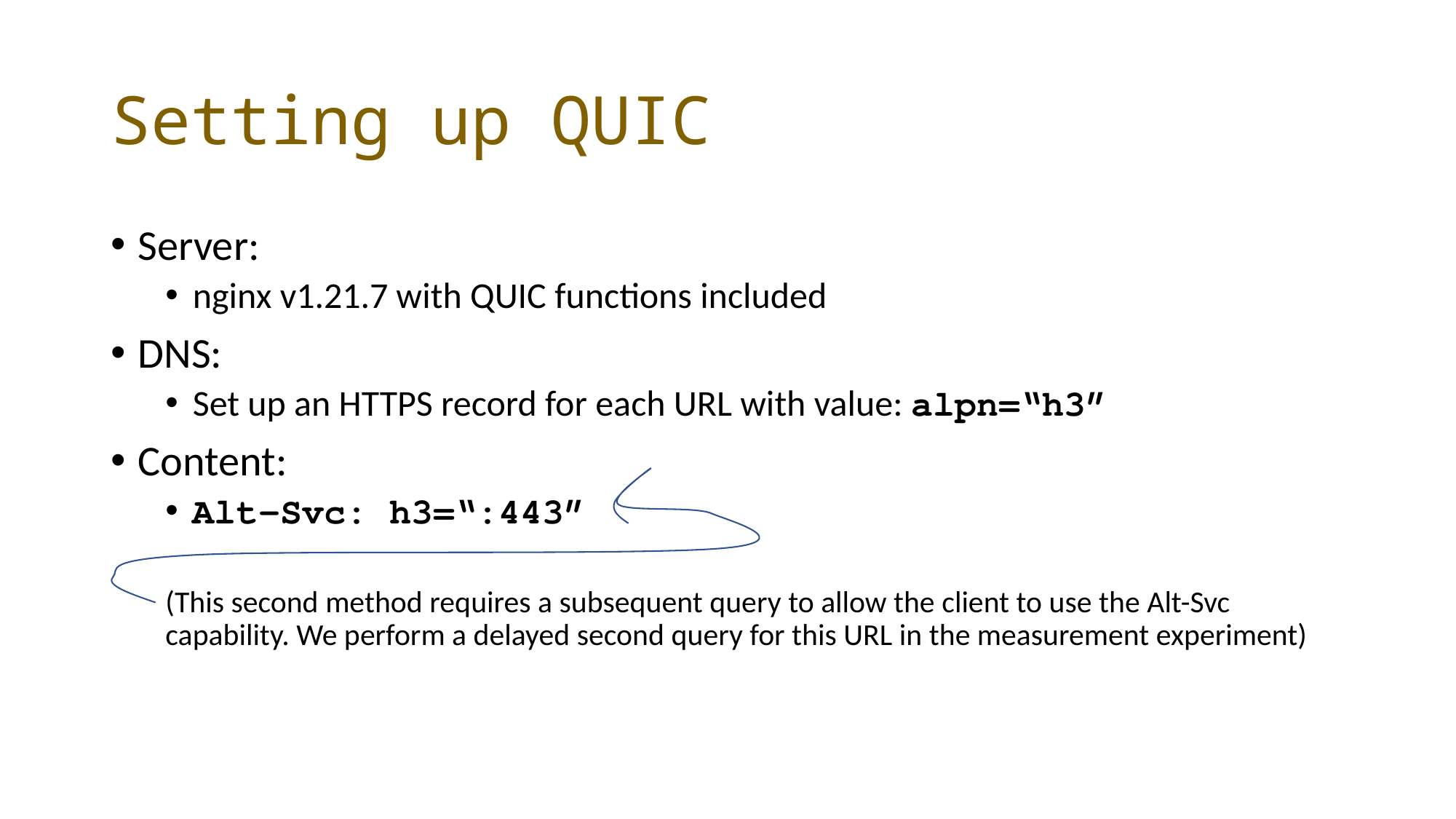

# Setting up QUIC
Server:
nginx v1.21.7 with QUIC functions included
DNS:
Set up an HTTPS record for each URL with value: alpn=“h3”
Content:
Alt-Svc: h3=“:443”

(This second method requires a subsequent query to allow the client to use the Alt-Svc capability. We perform a delayed second query for this URL in the measurement experiment)